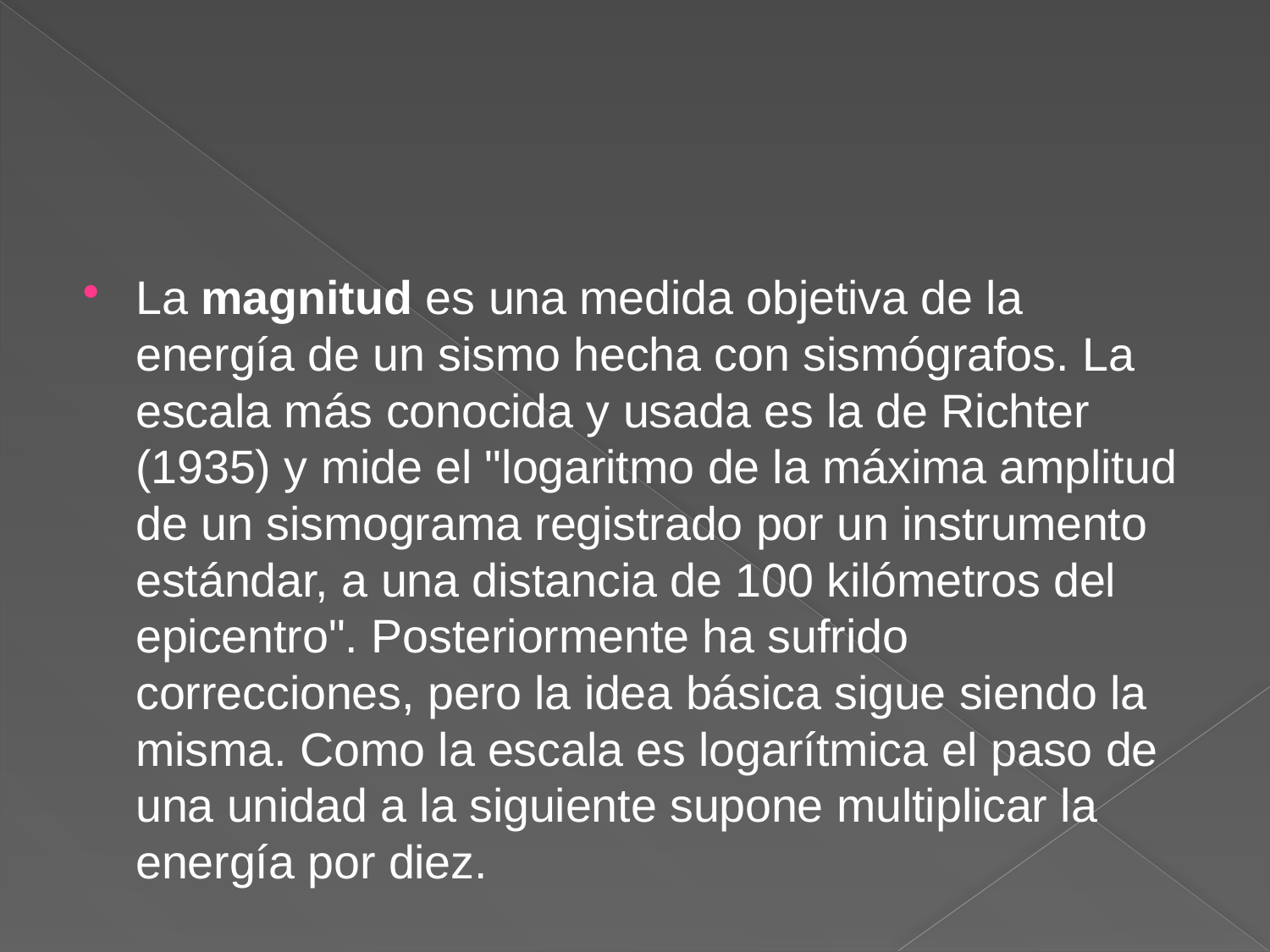

#
La magnitud es una medida objetiva de la energía de un sismo hecha con sismógrafos. La escala más conocida y usada es la de Richter (1935) y mide el "logaritmo de la máxima amplitud de un sismograma registrado por un instrumento estándar, a una distancia de 100 kilómetros del epicentro". Posteriormente ha sufrido correcciones, pero la idea básica sigue siendo la misma. Como la escala es logarítmica el paso de una unidad a la siguiente supone multiplicar la energía por diez.